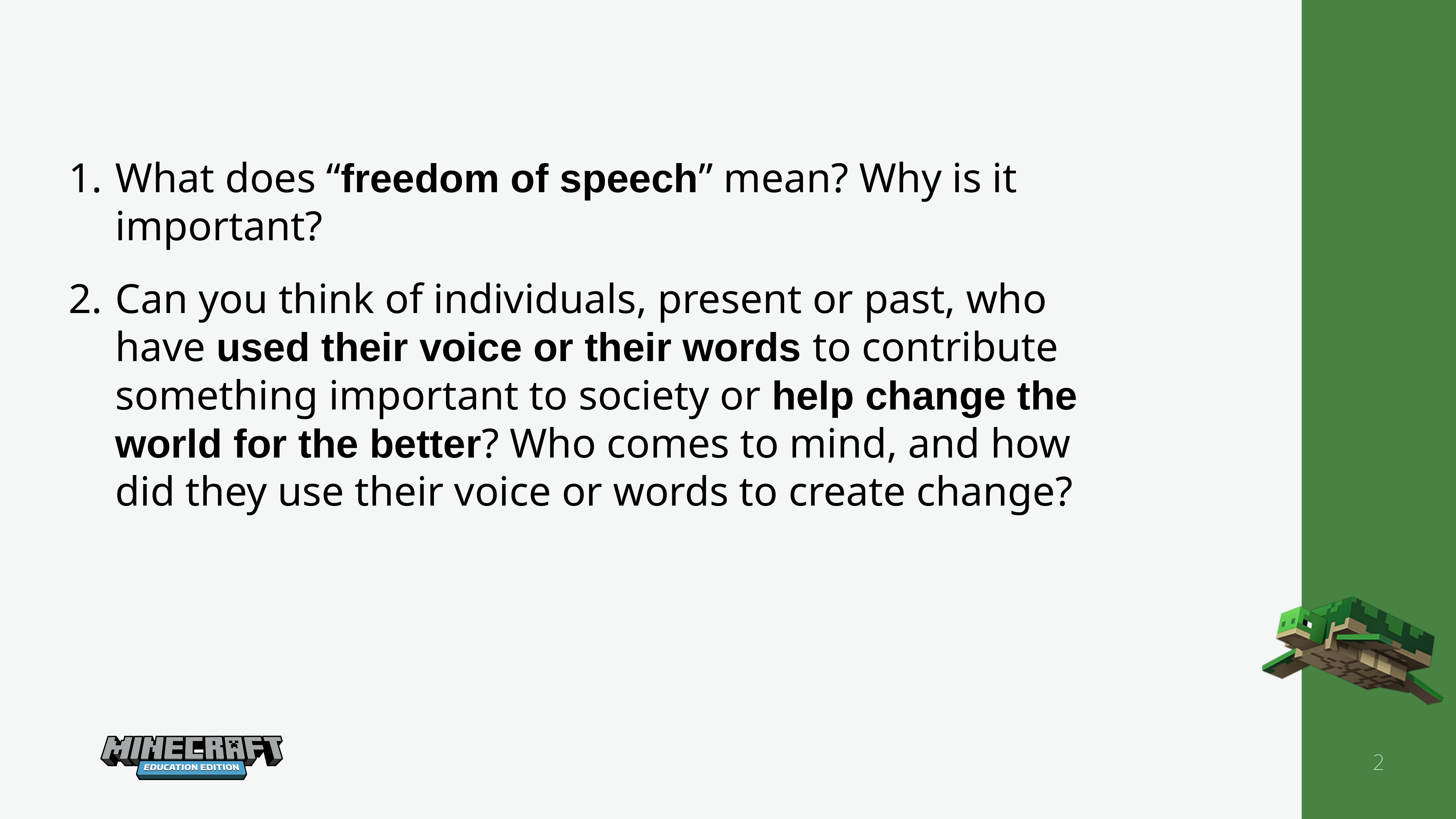

What does “freedom of speech” mean? Why is it important?
Can you think of individuals, present or past, who have used their voice or their words to contribute something important to society or help change the world for the better? Who comes to mind, and how did they use their voice or words to create change?
2